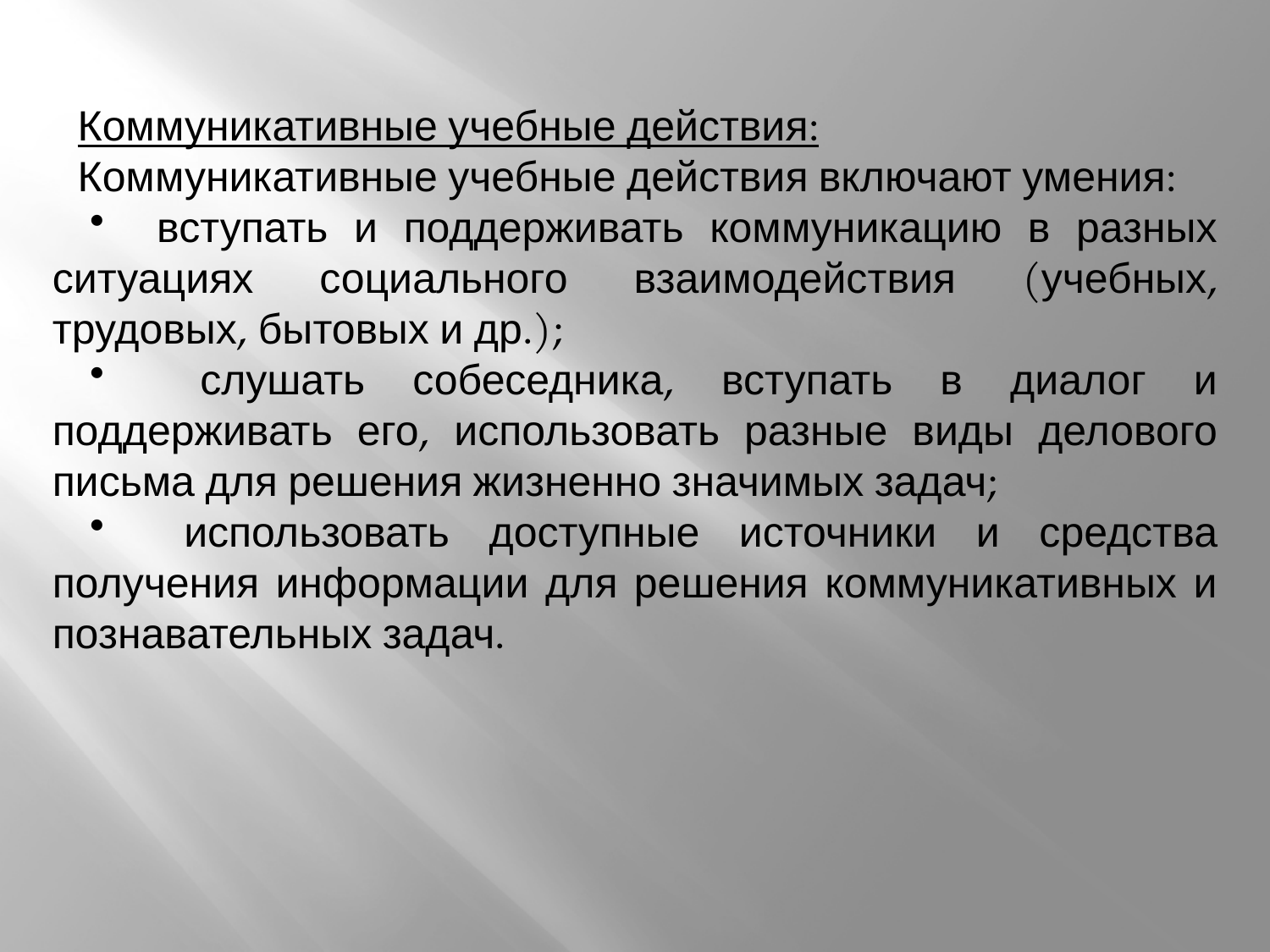

Коммуникативные учебные действия:
Коммуникативные учебные действия включают умения:
  вступать и поддерживать коммуникацию в разных ситуациях социального взаимодействия (учебных, трудовых, бытовых и др.);
  слушать собеседника, вступать в диалог и поддерживать его, использовать разные виды делового письма для решения жизненно значимых задач;
  использовать доступные источники и средства получения информации для решения коммуникативных и познавательных задач.